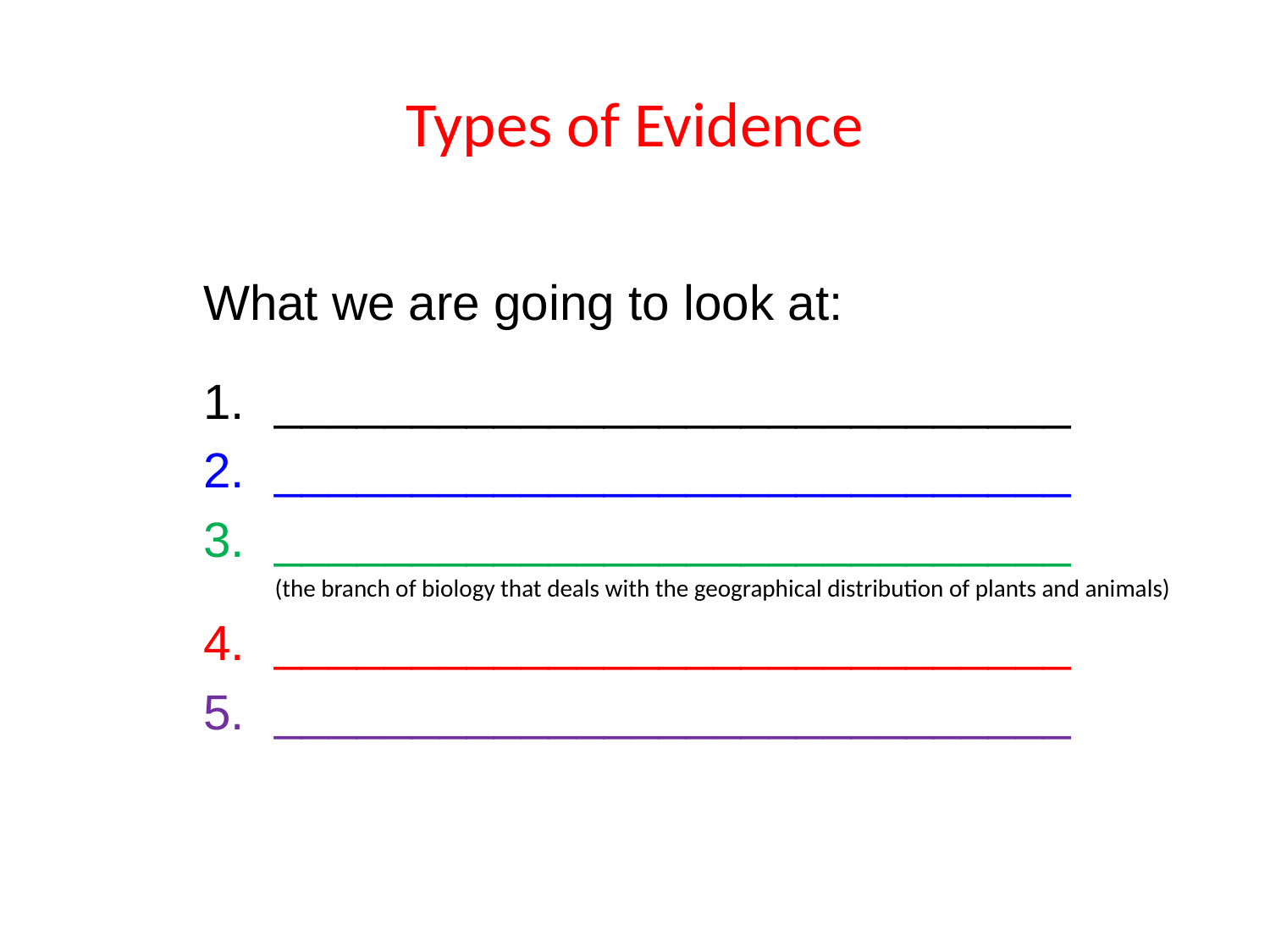

# Types of Evidence
What we are going to look at:

_____________________________
_____________________________
_____________________________
             (the branch of biology that deals with the geographical distribution of plants and animals)
_____________________________
_____________________________